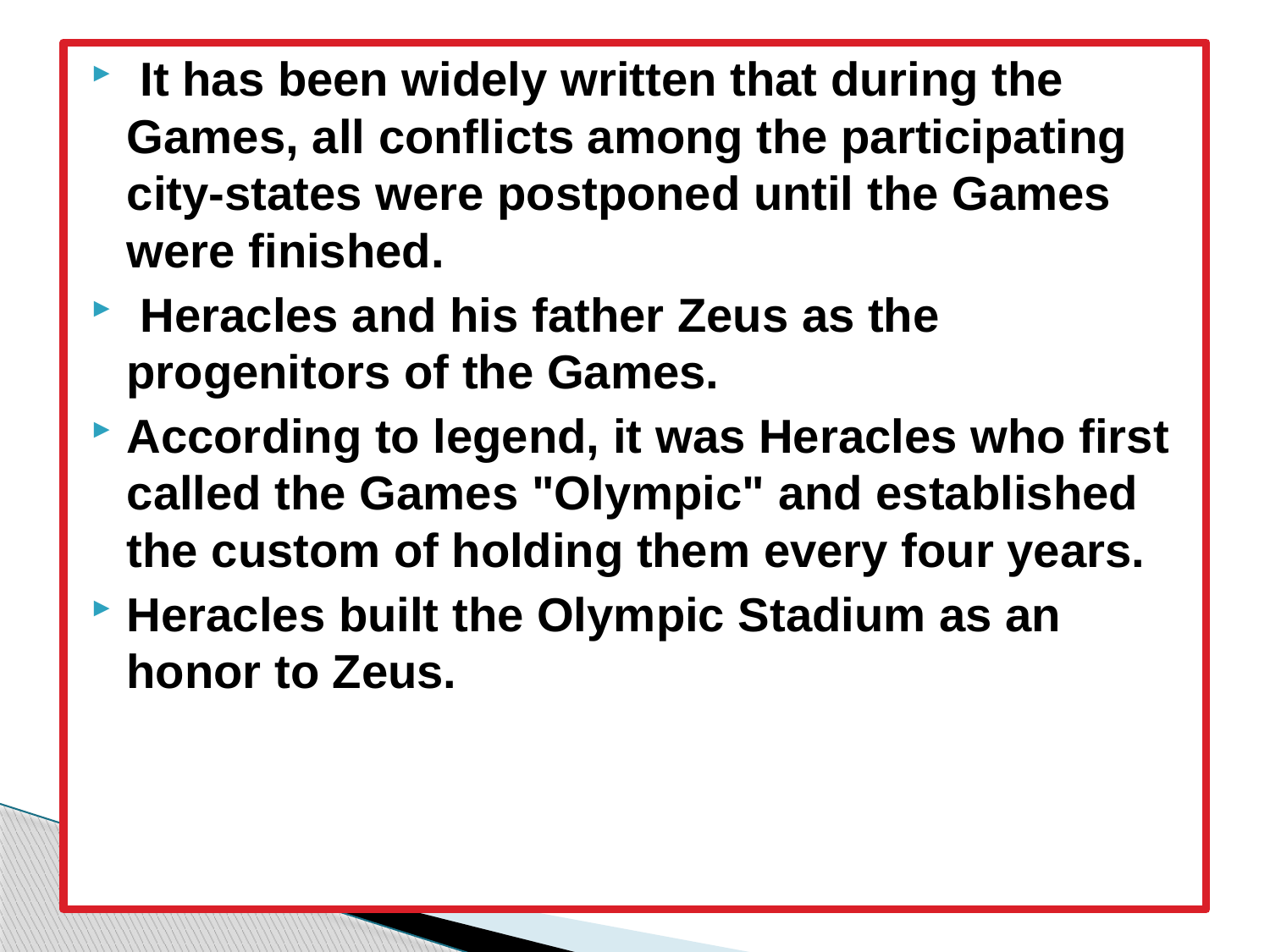

It has been widely written that during the Games, all conflicts among the participating city-states were postponed until the Games were finished.
 Heracles and his father Zeus as the progenitors of the Games.
According to legend, it was Heracles who first called the Games "Olympic" and established the custom of holding them every four years.
Heracles built the Olympic Stadium as an honor to Zeus.